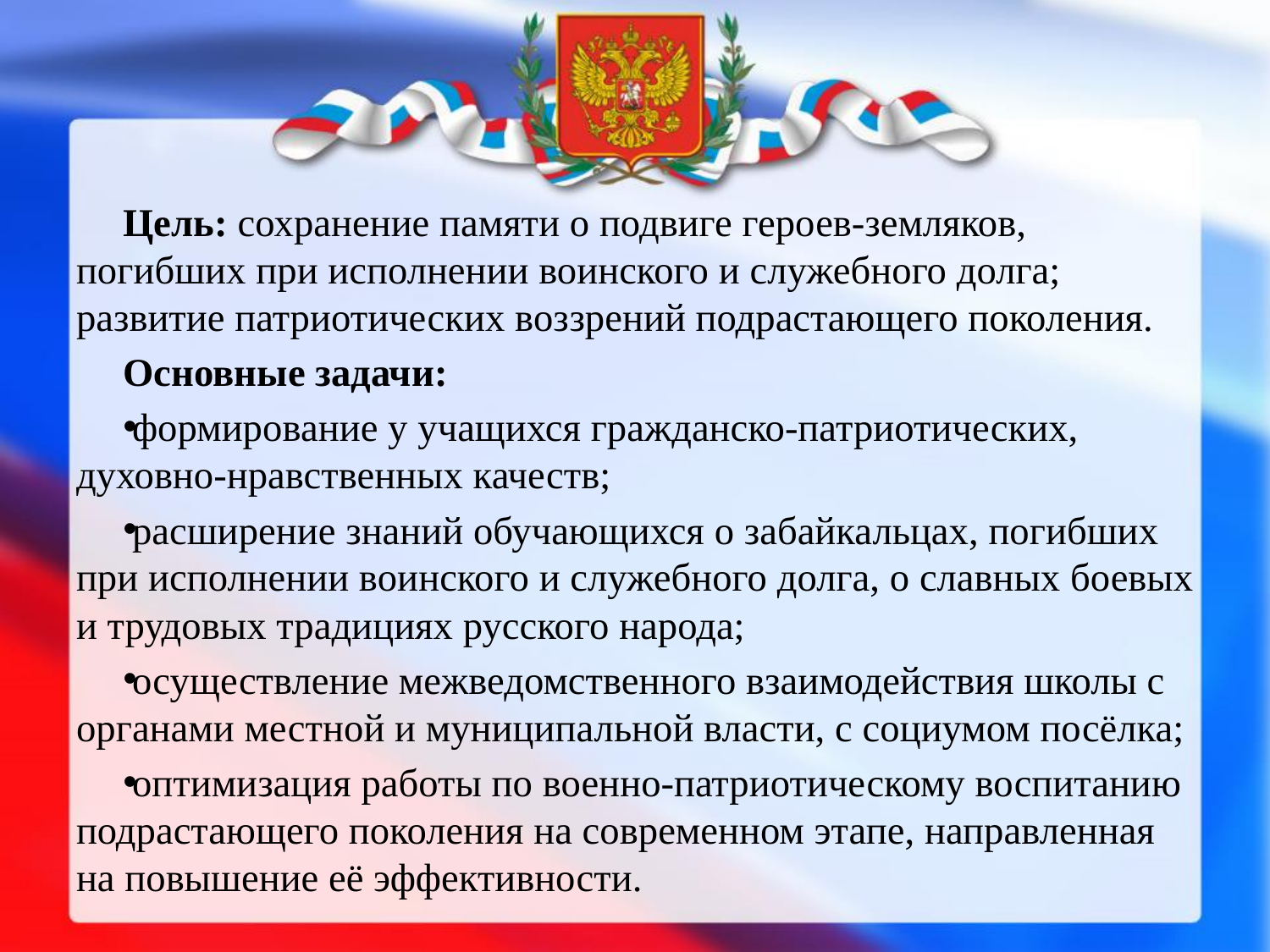

Цель: сохранение памяти о подвиге героев-земляков, погибших при исполнении воинского и служебного долга; развитие патриотических воззрений подрастающего поколения.
Основные задачи:
формирование у учащихся гражданско-патриотических, духовно-нравственных качеств;
расширение знаний обучающихся о забайкальцах, погибших при исполнении воинского и служебного долга, о славных боевых и трудовых традициях русского народа;
осуществление межведомственного взаимодействия школы с органами местной и муниципальной власти, с социумом посёлка;
оптимизация работы по военно-патриотическому воспитанию подрастающего поколения на современном этапе, направленная на повышение её эффективности.